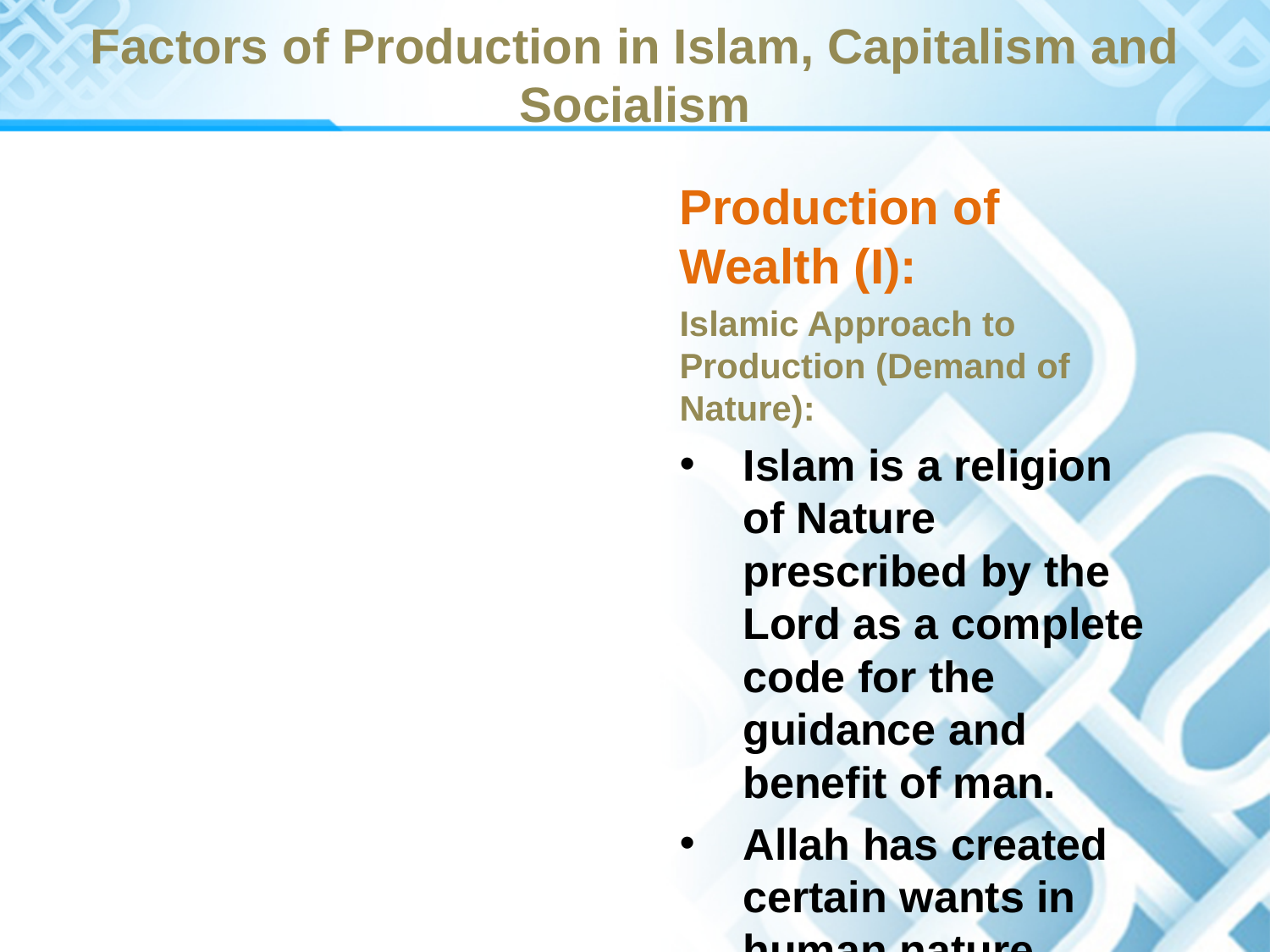

Factors of Production in Islam, Capitalism and Socialism
Production of Wealth (I):
Islamic Approach to Production (Demand of Nature):
Islam is a religion of Nature prescribed by the Lord as a complete code for the guidance and benefit of man.
Allah has created certain wants in human nature which man constantly tries to satisfy